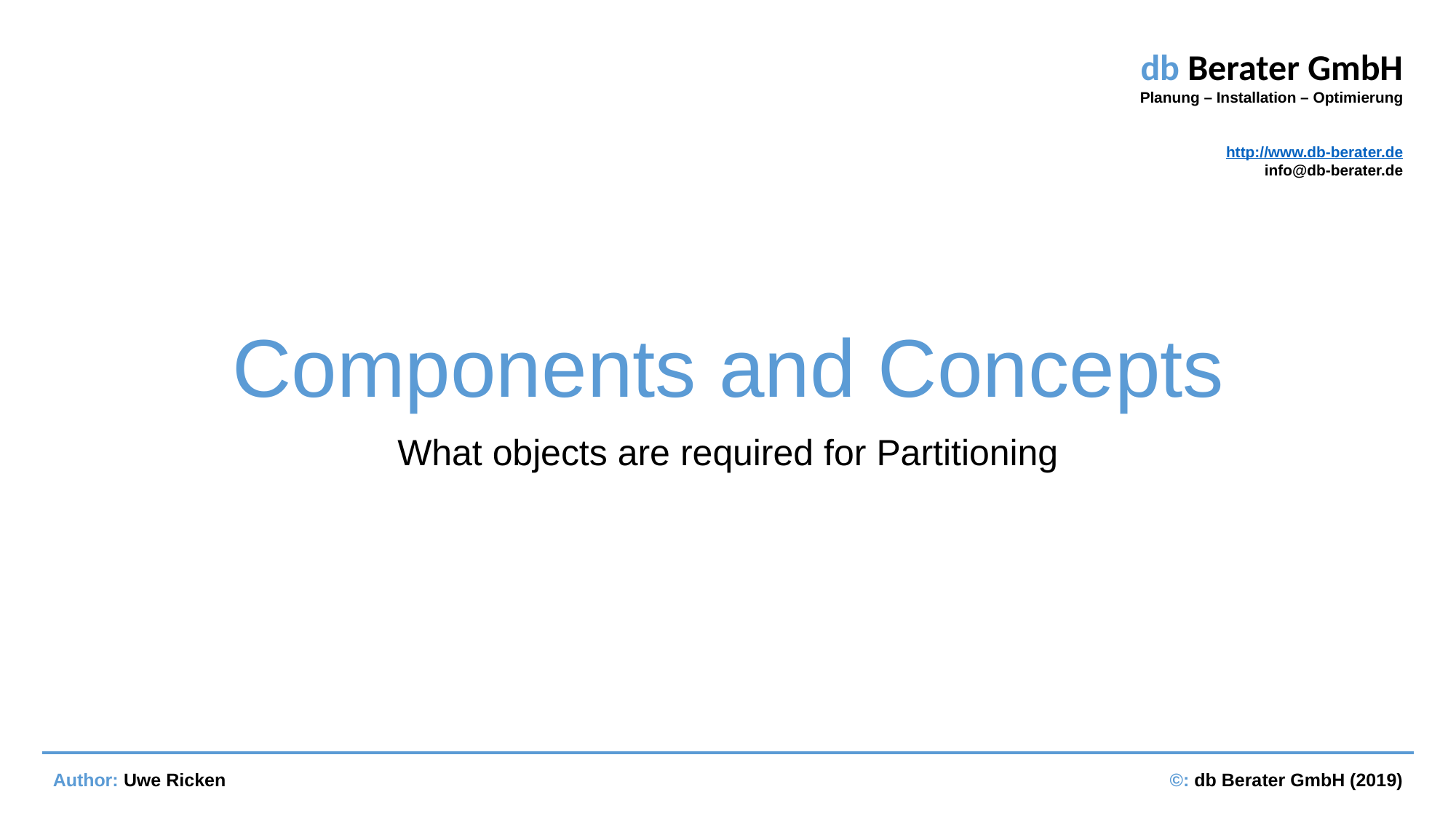

# Components and Concepts
What objects are required for Partitioning